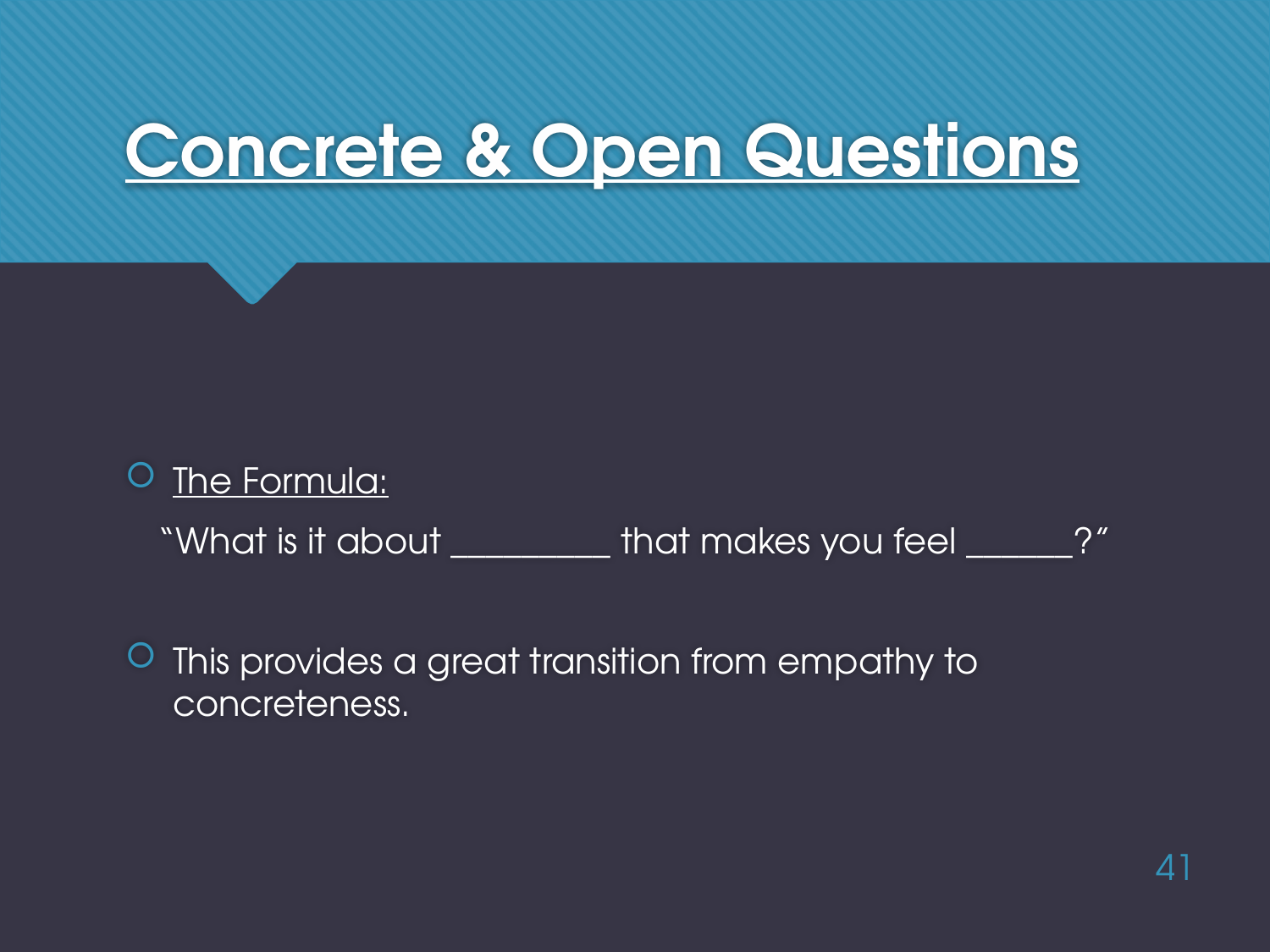

# Concrete & Open Questions

The Formula:
“What is it about _________ that makes you feel ______?”

This provides a great transition from empathy to concreteness.
41